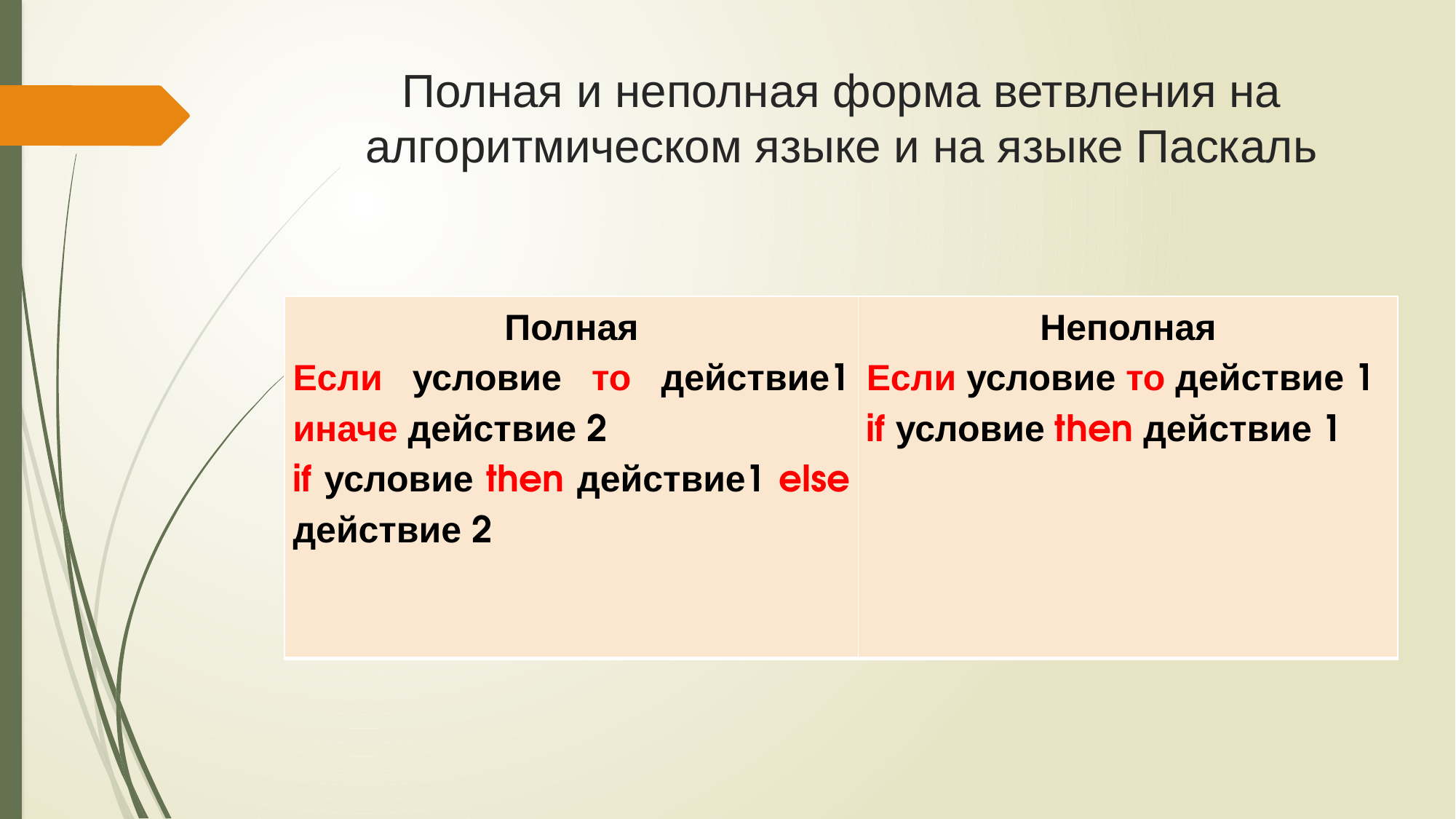

# Полная и неполная форма ветвления на алгоритмическом языке и на языке Паскаль
| Полная Если условие то действие1 иначе действие 2 if условие then действие1 else действие 2 | Неполная Если условие то действие 1 if условие then действие 1 |
| --- | --- |